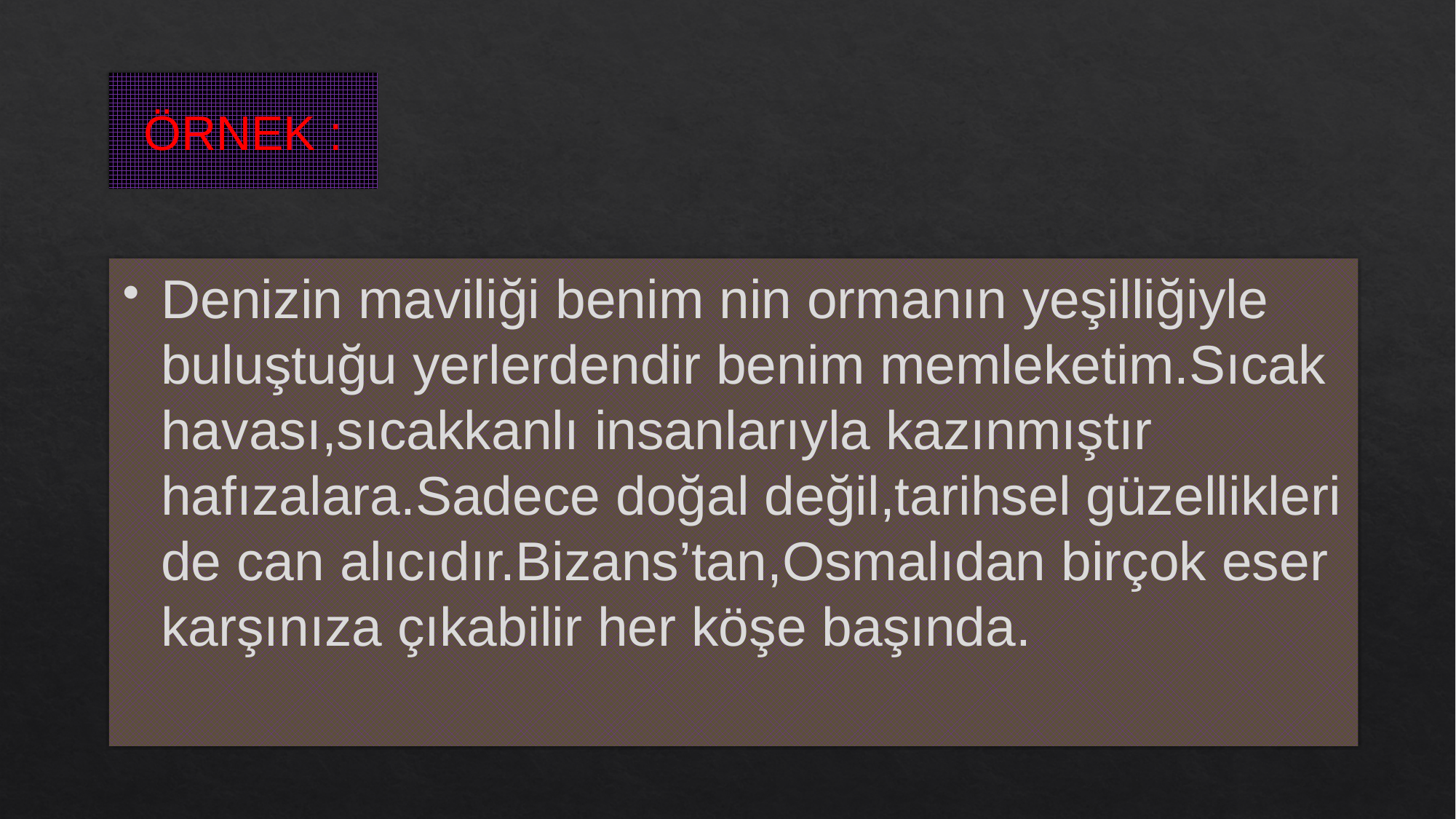

# ÖRNEK :
Denizin maviliği benim nin ormanın yeşilliğiyle buluştuğu yerlerdendir benim memleketim.Sıcak havası,sıcakkanlı insanlarıyla kazınmıştır hafızalara.Sadece doğal değil,tarihsel güzellikleri de can alıcıdır.Bizans’tan,Osmalıdan birçok eser karşınıza çıkabilir her köşe başında.